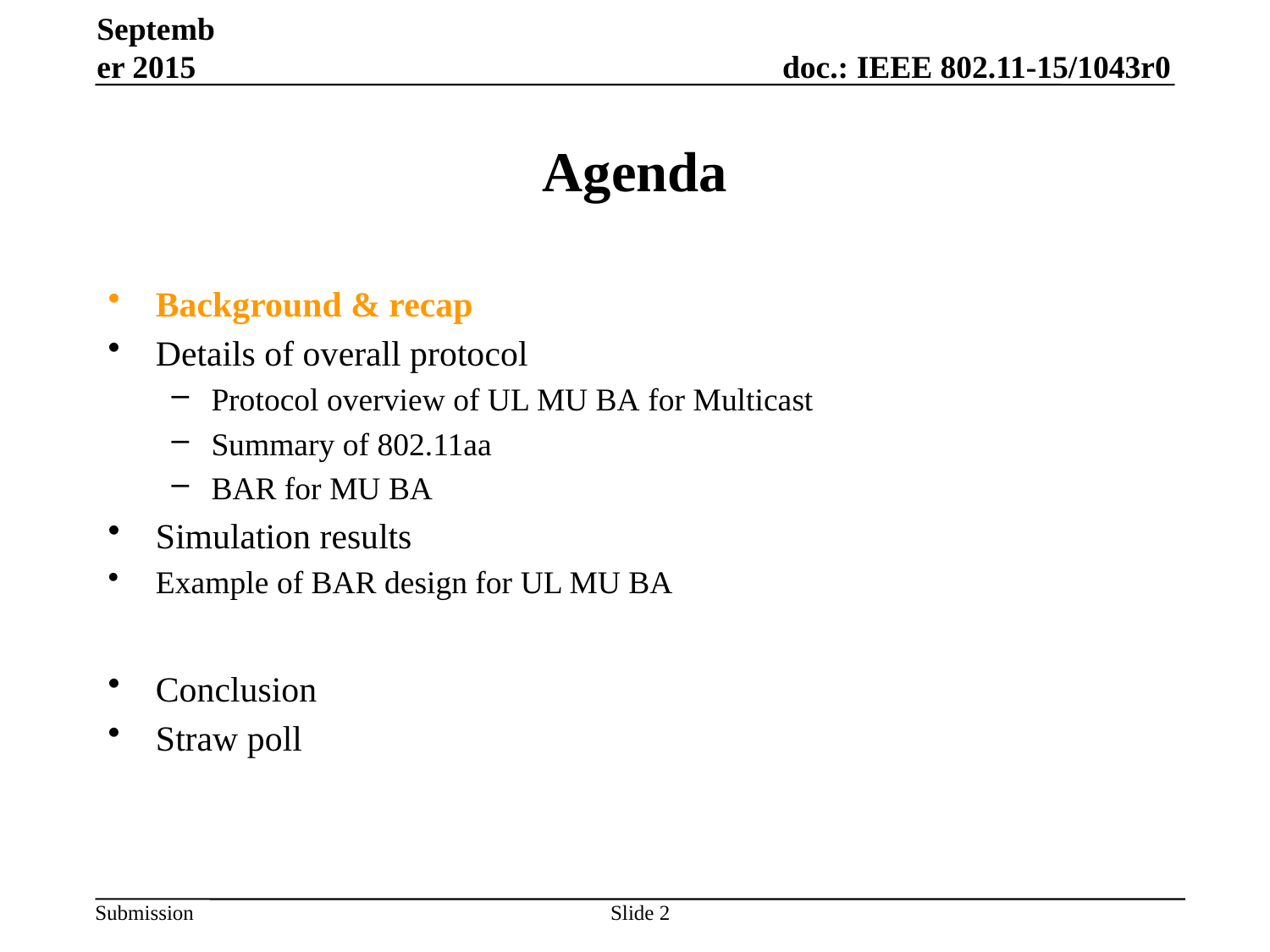

September 2015
# Agenda
Background & recap
Details of overall protocol
Protocol overview of UL MU BA for Multicast
Summary of 802.11aa
BAR for MU BA
Simulation results
Example of BAR design for UL MU BA

Conclusion
Straw poll
Slide 2
Yusuke Tanaka, Sony Corporation